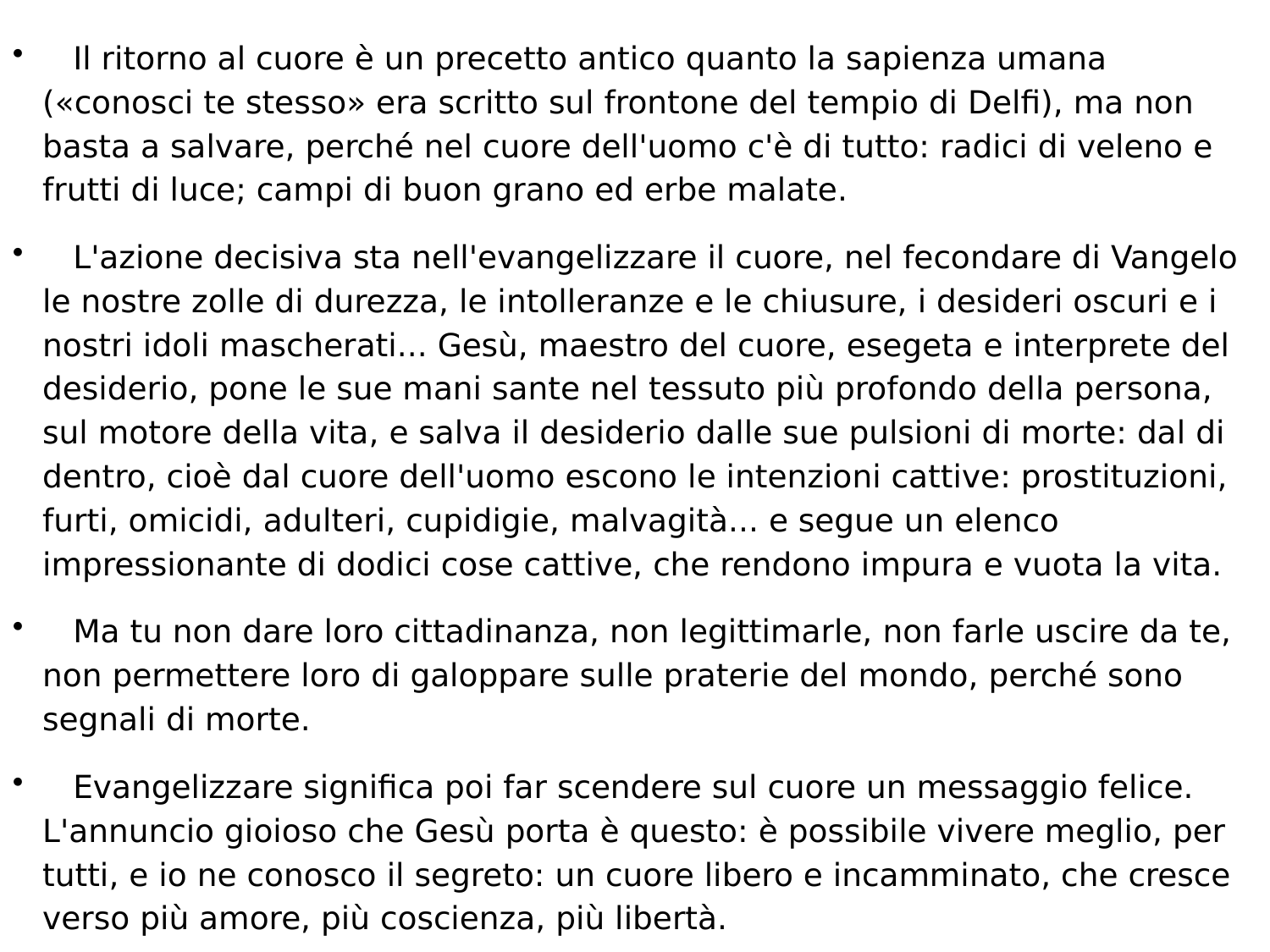

Il ritorno al cuore è un precetto antico quanto la sapienza umana («conosci te stesso» era scritto sul frontone del tempio di Delfi), ma non basta a salvare, perché nel cuore dell'uomo c'è di tutto: radici di veleno e frutti di luce; campi di buon grano ed erbe malate.
   L'azione decisiva sta nell'evangelizzare il cuore, nel fecondare di Vangelo le nostre zolle di durezza, le intolleranze e le chiusure, i desideri oscuri e i nostri idoli mascherati... Gesù, maestro del cuore, esegeta e interprete del desiderio, pone le sue mani sante nel tessuto più profondo della persona, sul motore della vita, e salva il desiderio dalle sue pulsioni di morte: dal di dentro, cioè dal cuore dell'uomo escono le intenzioni cattive: prostituzioni, furti, omicidi, adulteri, cupidigie, malvagità... e segue un elenco impressionante di dodici cose cattive, che rendono impura e vuota la vita.
   Ma tu non dare loro cittadinanza, non legittimarle, non farle uscire da te, non permettere loro di galoppare sulle praterie del mondo, perché sono segnali di morte.
   Evangelizzare significa poi far scendere sul cuore un messaggio felice. L'annuncio gioioso che Gesù porta è questo: è possibile vivere meglio, per tutti, e io ne conosco il segreto: un cuore libero e incamminato, che cresce verso più amore, più coscienza, più libertà.